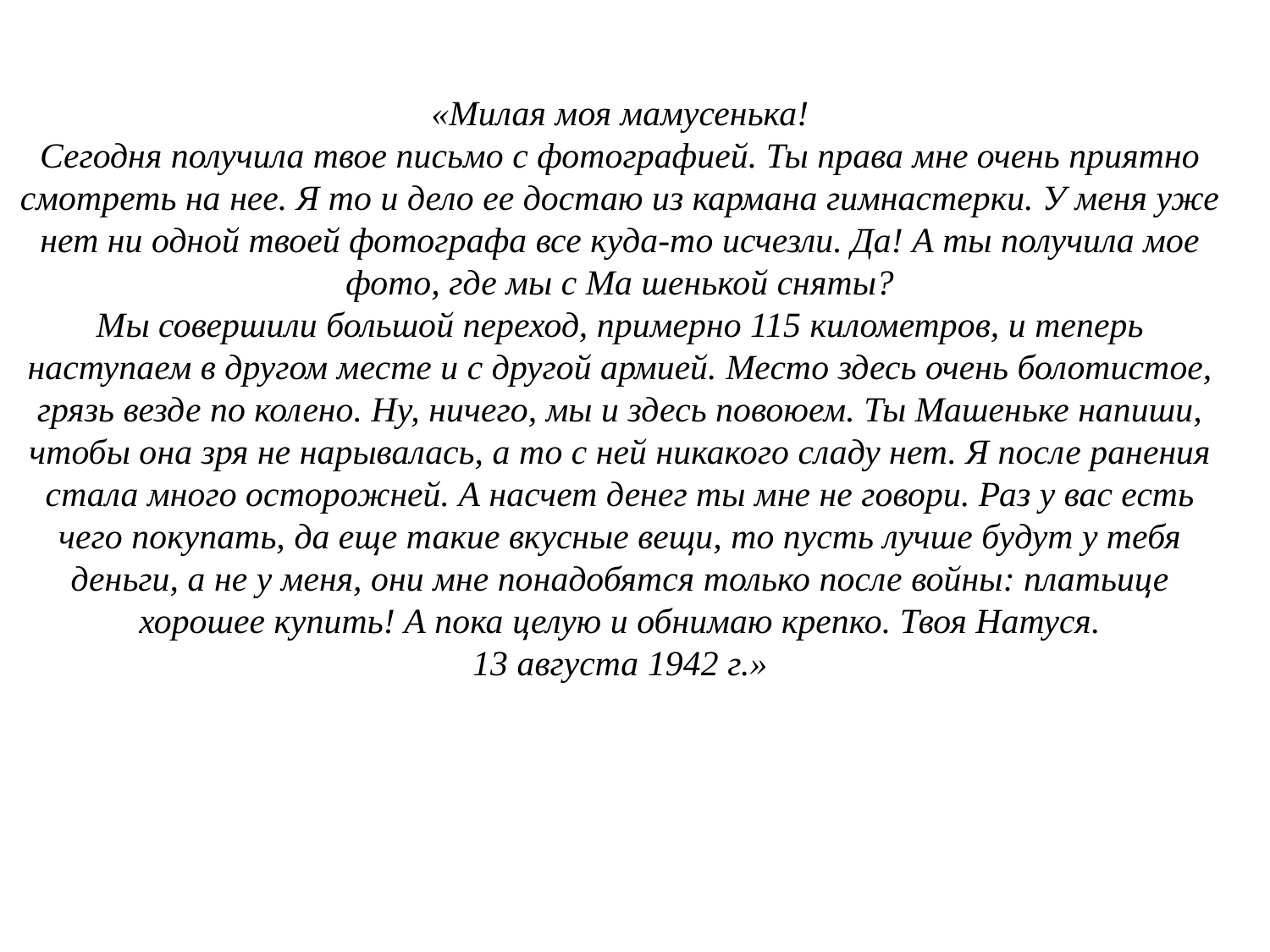

«Милая моя мамусенька!
Сегодня получила твое письмо с фотографией. Ты права мне очень приятно смотреть на нее. Я то и дело ее достаю из кармана гимнастерки. У меня уже нет ни одной твоей фотографа все куда-то исчезли. Да! А ты получила мое фото, где мы с Ма шенькой сняты?
Мы совершили большой переход, примерно 115 километров, и теперь наступаем в другом месте и с другой армией. Место здесь очень болотистое, грязь везде по колено. Ну, ничего, мы и здесь повоюем. Ты Машеньке напиши, чтобы она зря не нарывалась, а то с ней никакого сладу нет. Я после ранения стала много осторожней. А насчет денег ты мне не говори. Раз у вас есть чего покупать, да еще такие вкусные вещи, то пусть лучше будут у тебя деньги, а не у меня, они мне понадобятся только после войны: платьице хорошее купить! А пока целую и обнимаю крепко. Твоя Натуся.
13 августа 1942 г.»